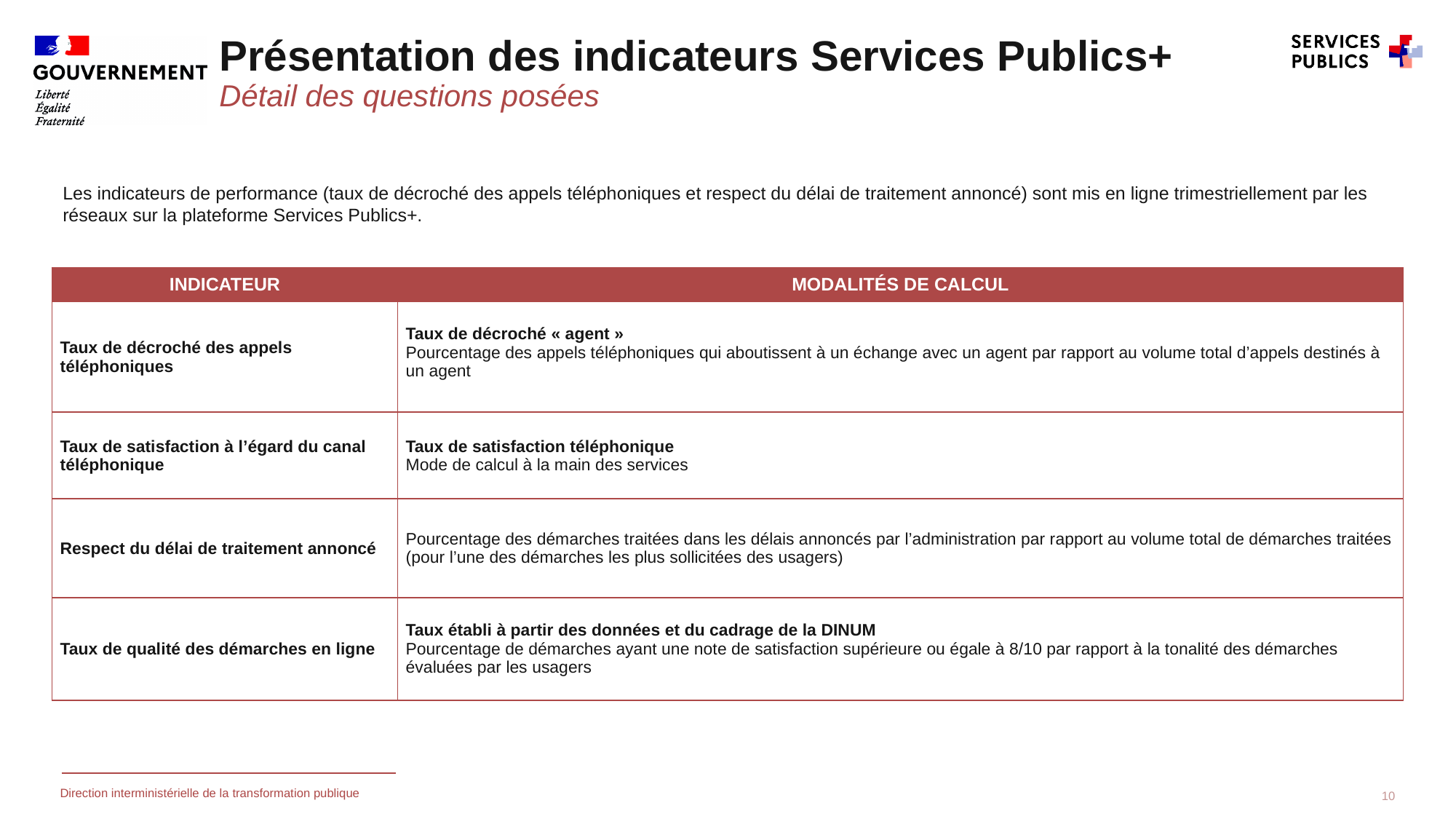

Présentation des indicateurs Services Publics+
Détail des questions posées
Les indicateurs de performance (taux de décroché des appels téléphoniques et respect du délai de traitement annoncé) sont mis en ligne trimestriellement par les réseaux sur la plateforme Services Publics+.
| INDICATEUR | MODALITÉS DE CALCUL |
| --- | --- |
| Taux de décroché des appels téléphoniques | Taux de décroché « agent » Pourcentage des appels téléphoniques qui aboutissent à un échange avec un agent par rapport au volume total d’appels destinés à un agent |
| Taux de satisfaction à l’égard du canal téléphonique | Taux de satisfaction téléphonique Mode de calcul à la main des services |
| Respect du délai de traitement annoncé | Pourcentage des démarches traitées dans les délais annoncés par l’administration par rapport au volume total de démarches traitées (pour l’une des démarches les plus sollicitées des usagers) |
| Taux de qualité des démarches en ligne | Taux établi à partir des données et du cadrage de la DINUM Pourcentage de démarches ayant une note de satisfaction supérieure ou égale à 8/10 par rapport à la tonalité des démarches évaluées par les usagers |
10